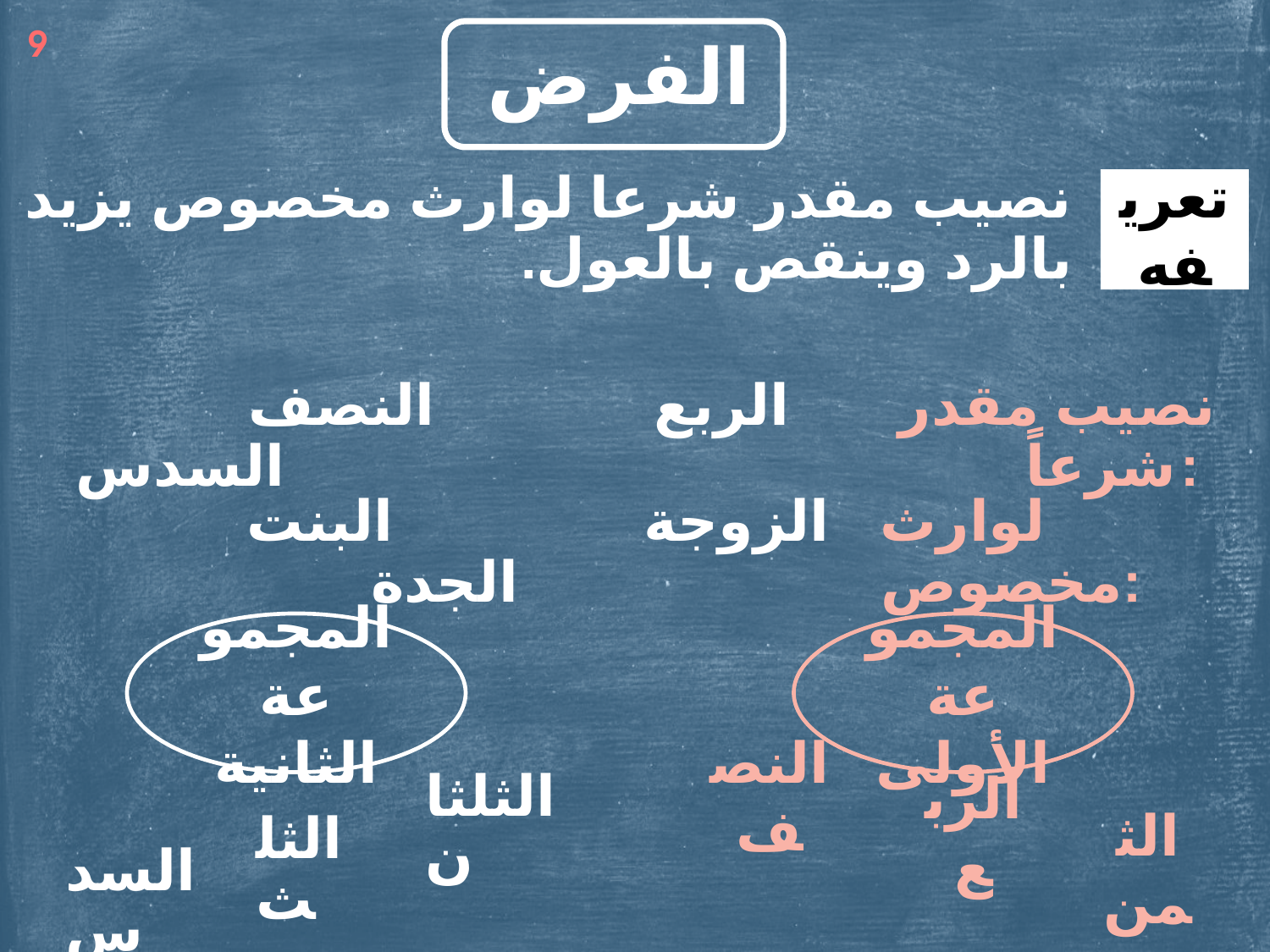

9

الفرض
نصيب مقدر شرعا لوارث مخصوص يزيد بالرد وينقص بالعول.
تعريفه
الربع              النصف            السدس
نصيب مقدر شرعاً:
الزوجة                البنت             الجدة
لوارث مخصوص:
المجموعة الثانية
المجموعة الأولى
النصف
الثلثان
الربع
الثلث
الثمن
السدس